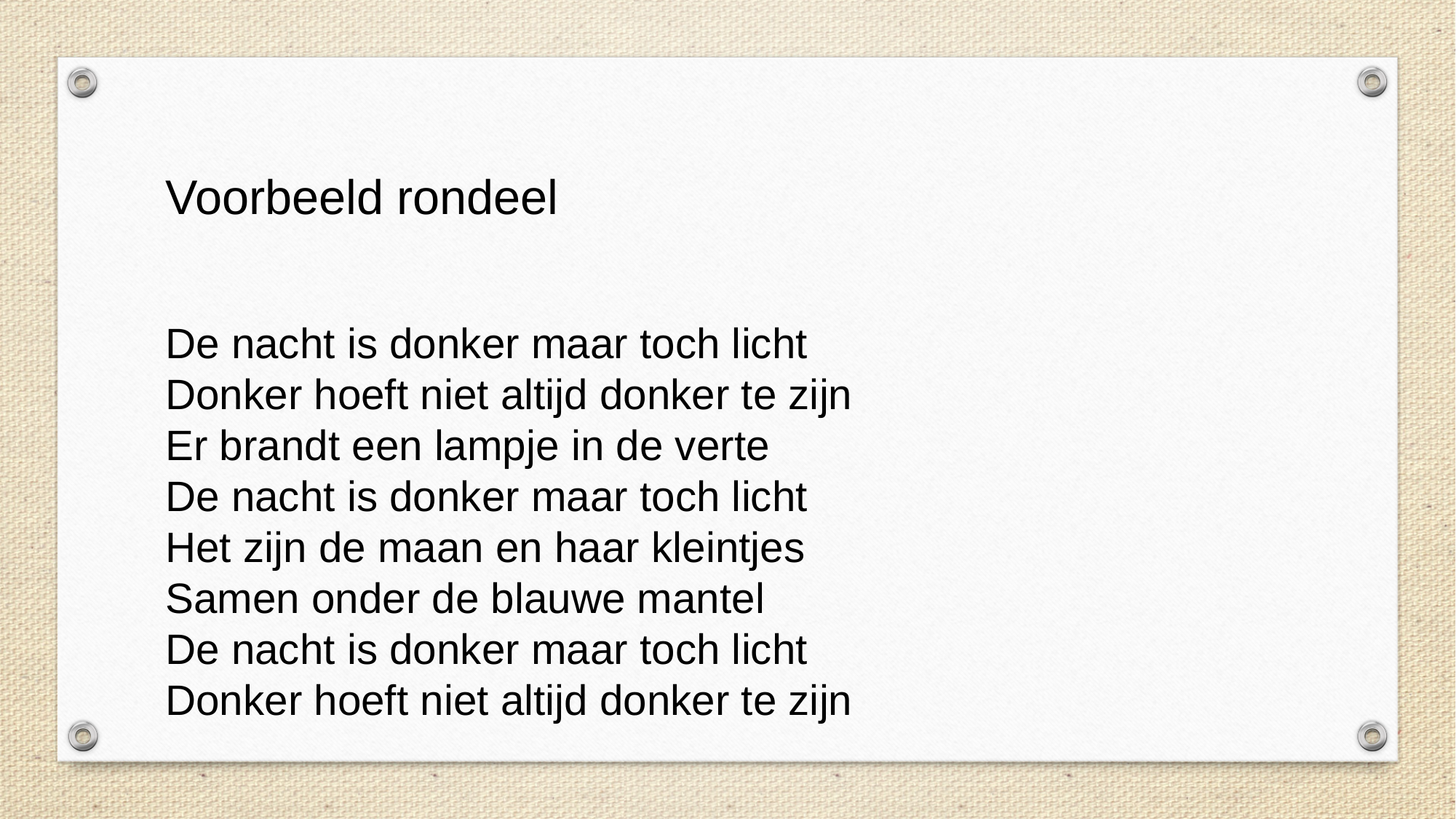

Voorbeeld rondeel
De nacht is donker maar toch licht
Donker hoeft niet altijd donker te zijn
Er brandt een lampje in de verte
De nacht is donker maar toch licht
Het zijn de maan en haar kleintjes
Samen onder de blauwe mantel
De nacht is donker maar toch licht
Donker hoeft niet altijd donker te zijn